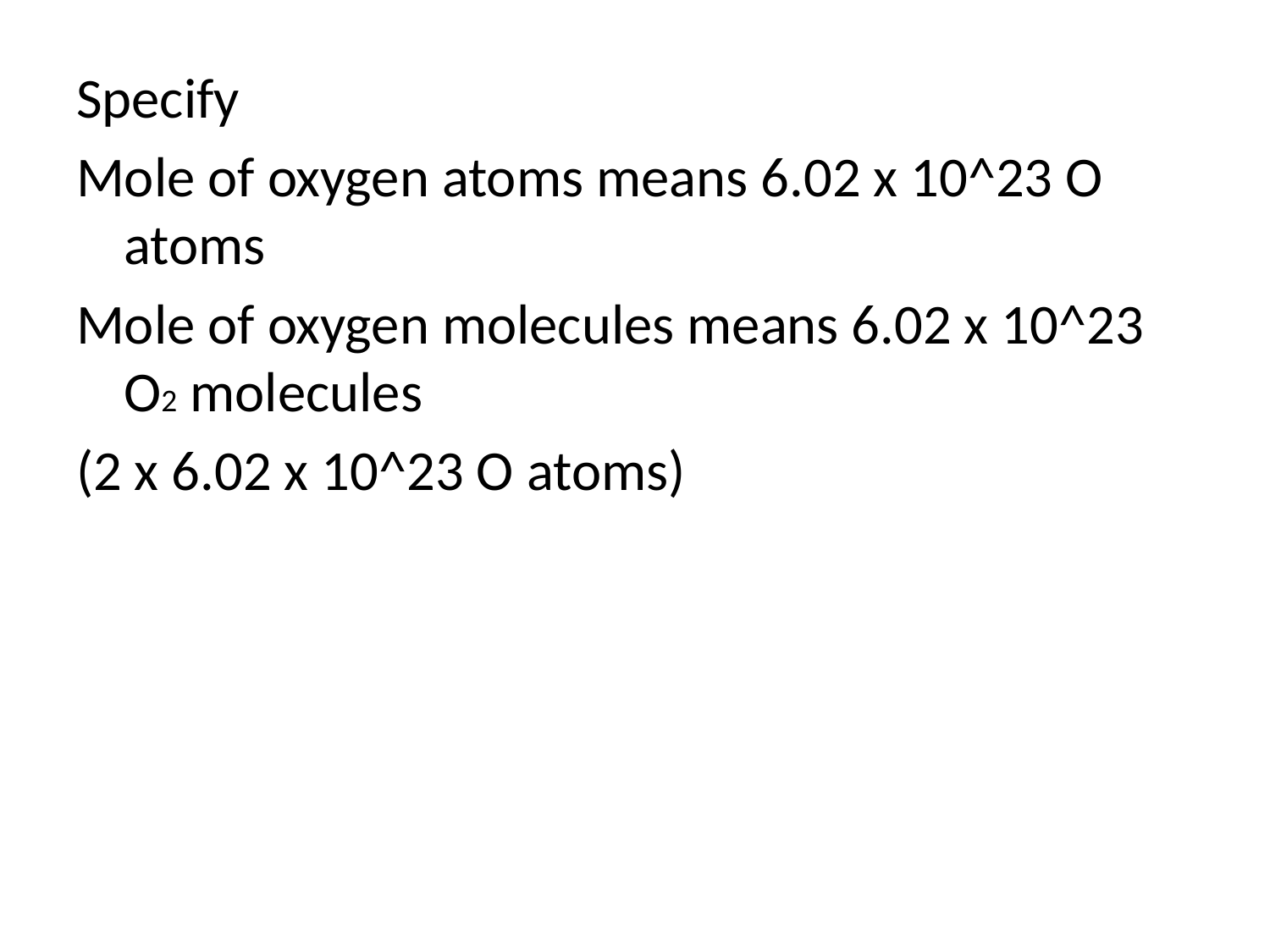

Specify
Mole of oxygen atoms means 6.02 x 10^23 O atoms
Mole of oxygen molecules means 6.02 x 10^23 O2 molecules
(2 x 6.02 x 10^23 O atoms)